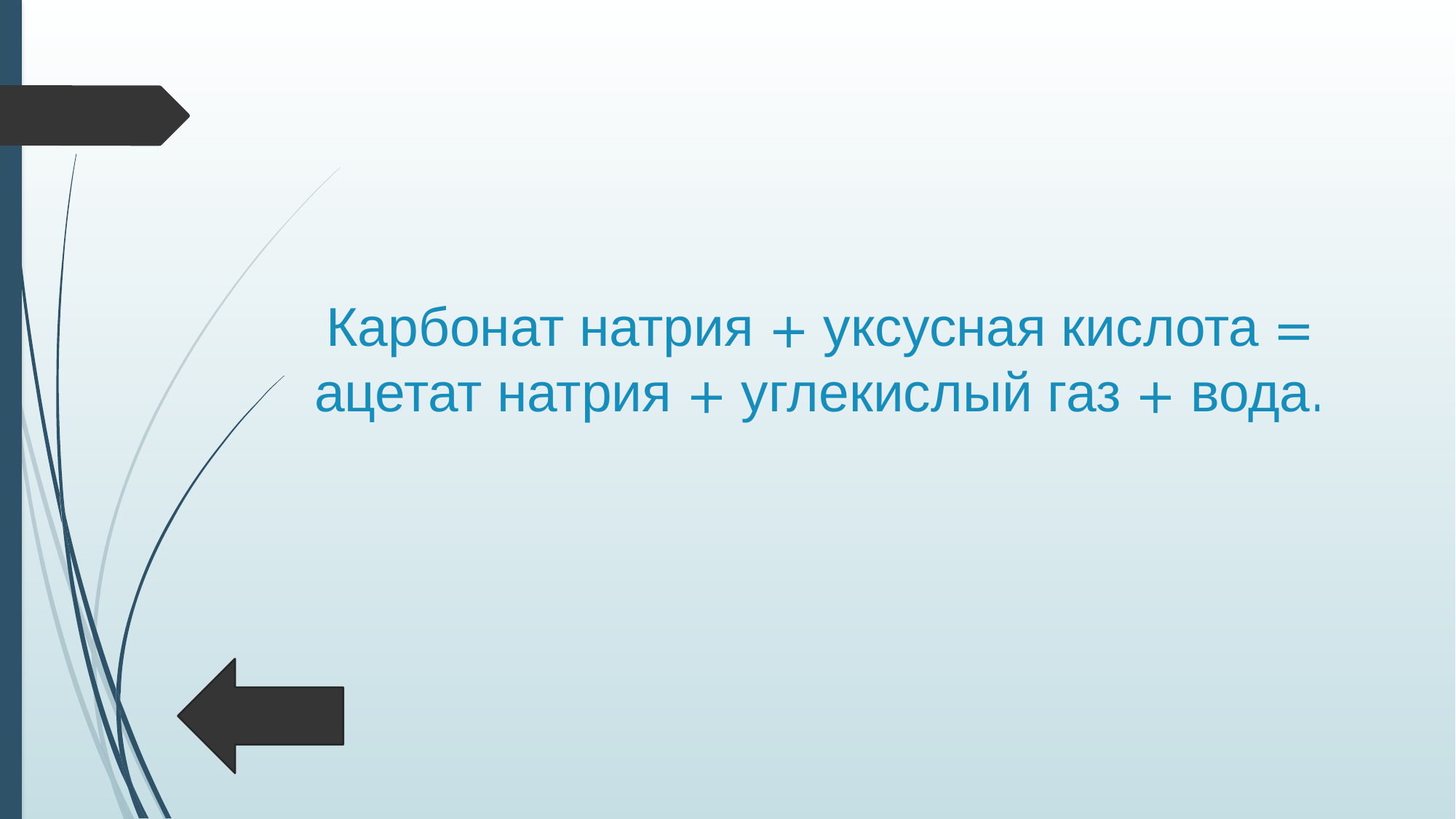

# Карбонат натрия + уксусная кислота = ацетат натрия + углекислый газ + вода.